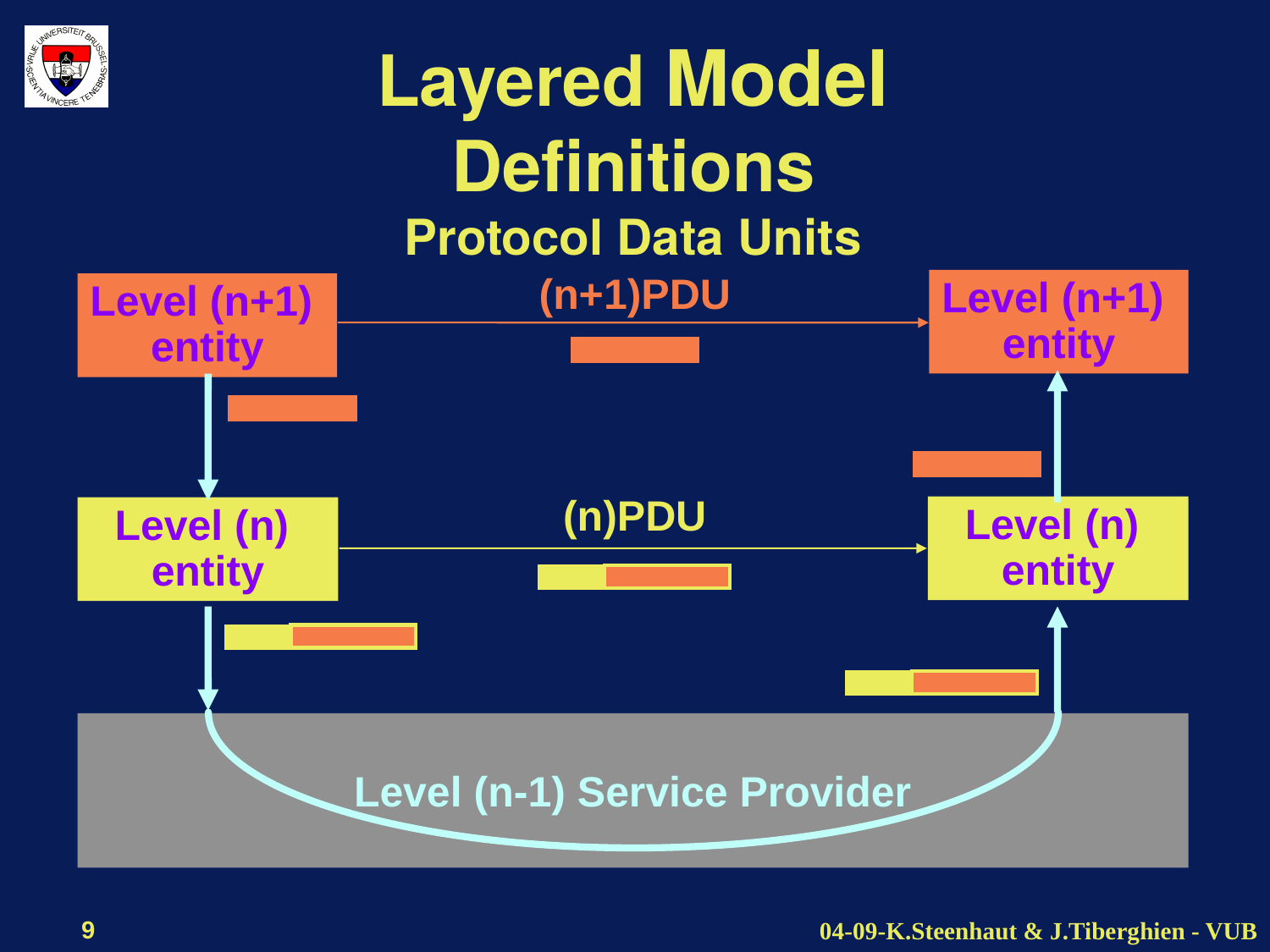

# Layered Model Definitions Protocol Data Units
(n+1)PDU
Level (n+1)
entity
Level (n+1)
entity

(n)PDU
Level (n)
entity
Level (n)
entity

Level (n-1) Service Provider

9